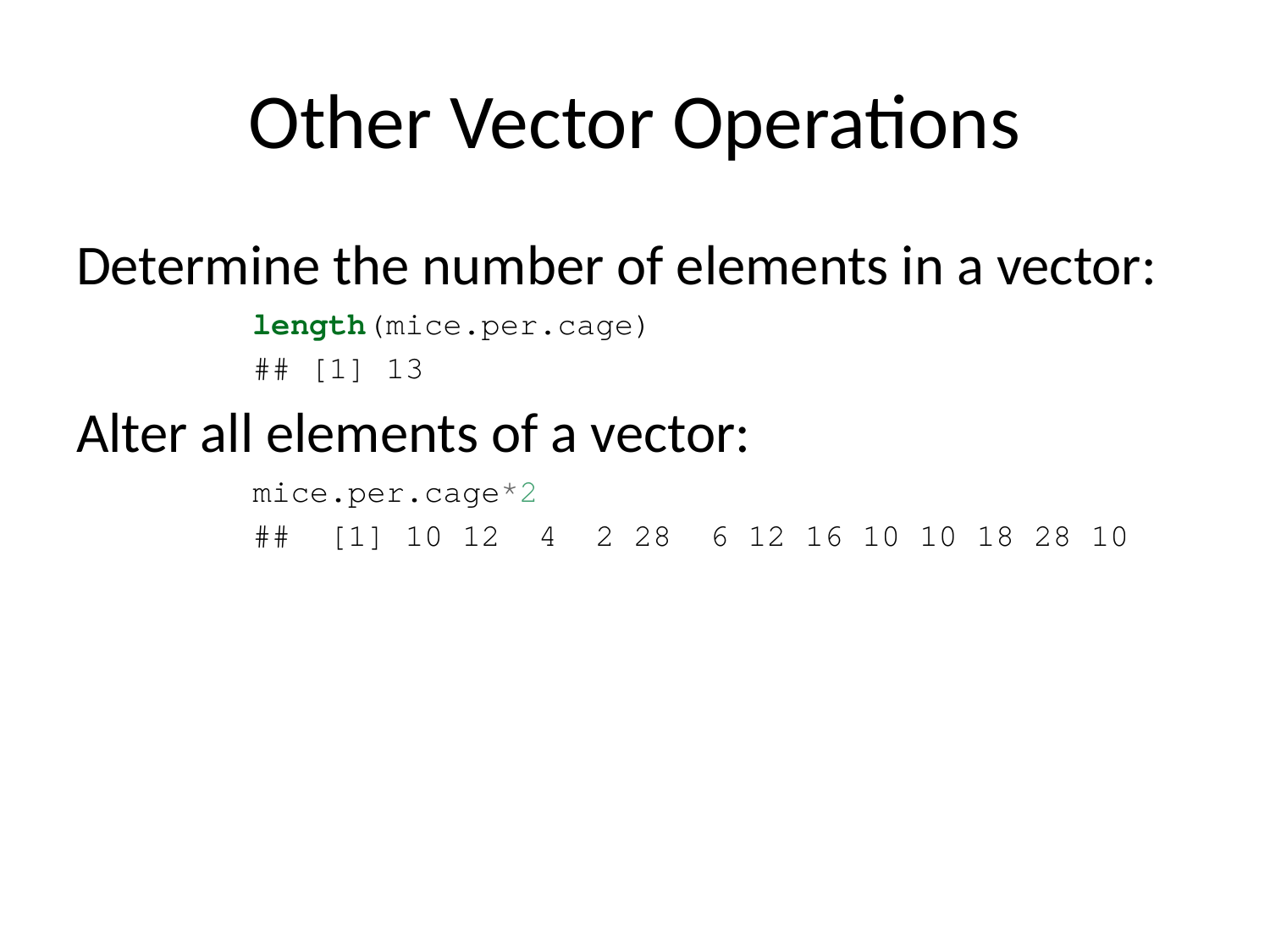

# Other Vector Operations
Determine the number of elements in a vector:
length(mice.per.cage)
## [1] 13
Alter all elements of a vector:
mice.per.cage*2
##  [1] 10 12  4  2 28  6 12 16 10 10 18 28 10